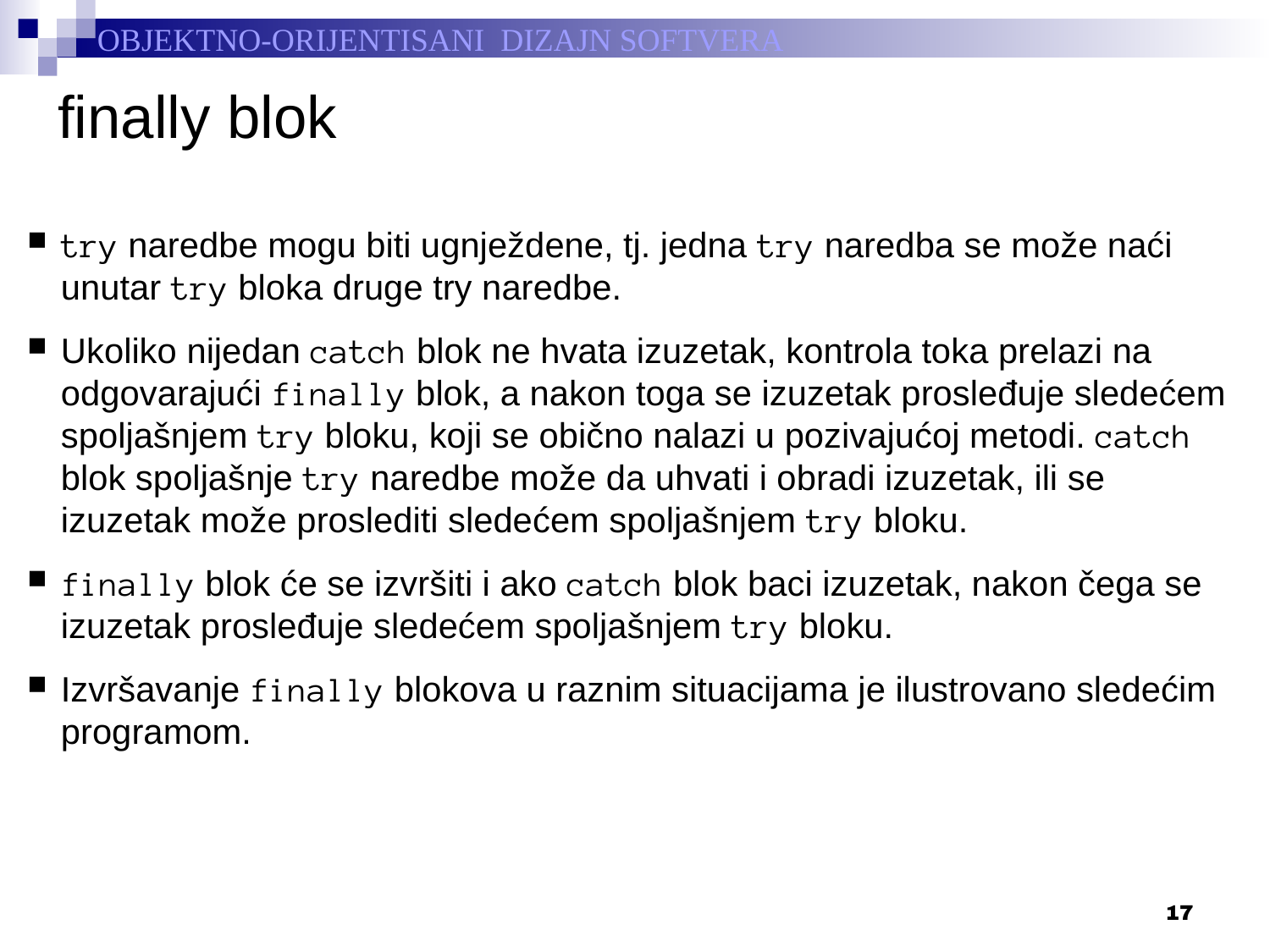

# finally blok
try naredbe mogu biti ugnježdene, tj. jedna try naredba se može naći unutar try bloka druge try naredbe.
Ukoliko nijedan catch blok ne hvata izuzetak, kontrola toka prelazi na odgovarajući finally blok, a nakon toga se izuzetak prosleđuje sledećem spoljašnjem try bloku, koji se obično nalazi u pozivajućoj metodi. catch blok spoljašnje try naredbe može da uhvati i obradi izuzetak, ili se izuzetak može proslediti sledećem spoljašnjem try bloku.
finally blok će se izvršiti i ako catch blok baci izuzetak, nakon čega se izuzetak prosleđuje sledećem spoljašnjem try bloku.
Izvršavanje finally blokova u raznim situacijama je ilustrovano sledećim programom.
17